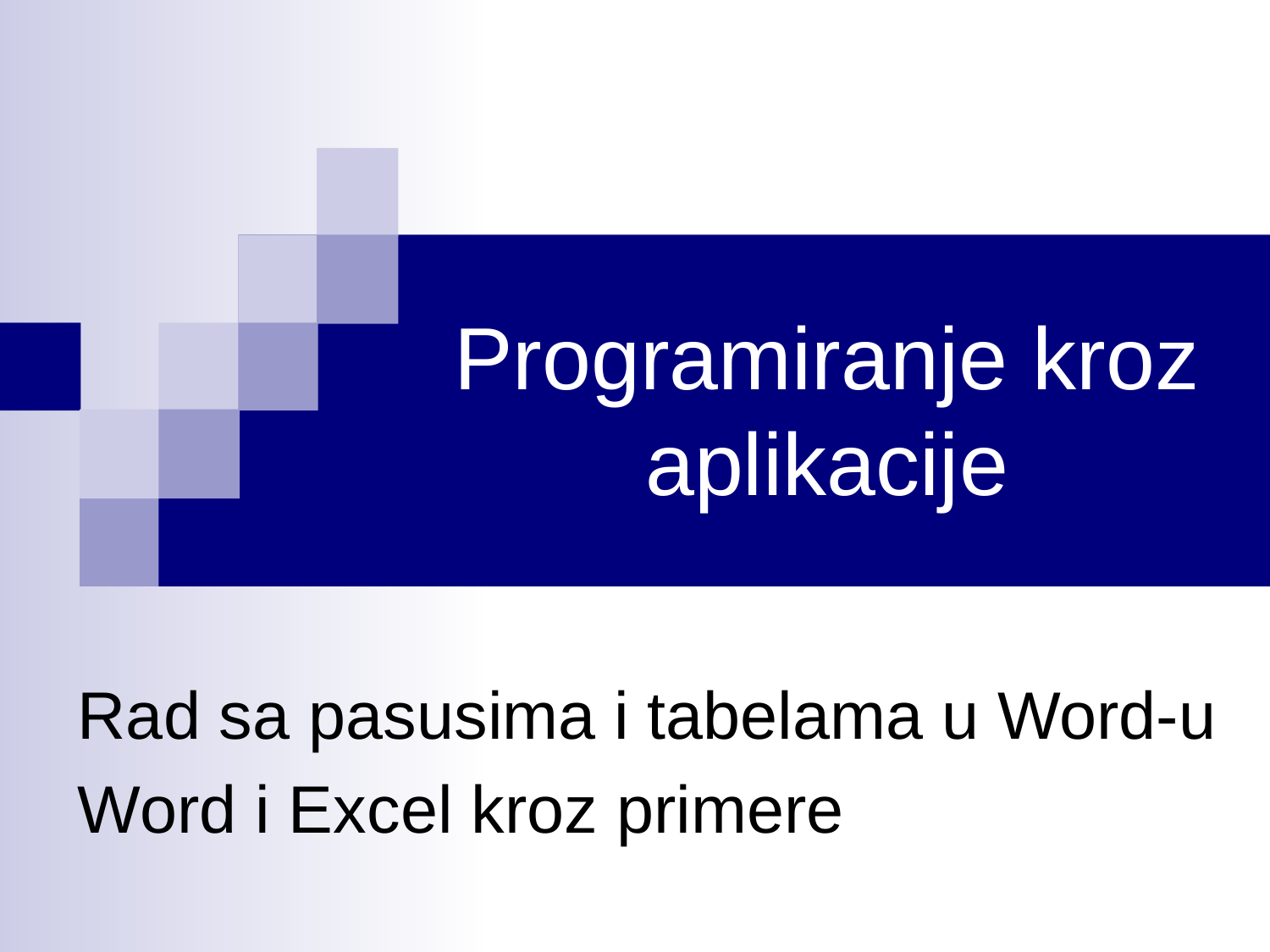

# Programiranje kroz aplikacije
Rad sa pasusima i tabelama u Word-u
Word i Excel kroz primere